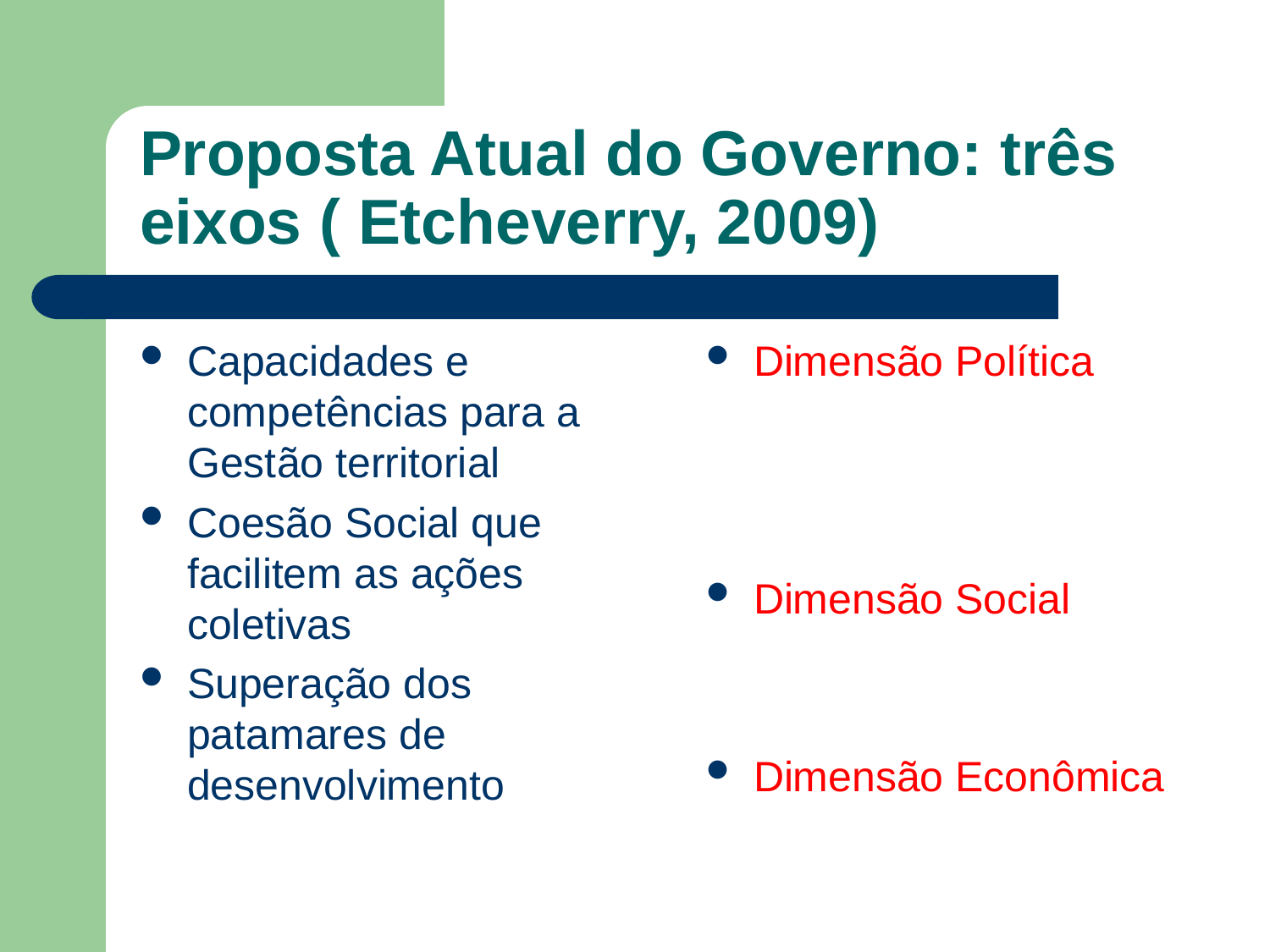

# Proposta Atual do Governo: três eixos ( Etcheverry, 2009)
Capacidades e competências para a Gestão territorial
Coesão Social que facilitem as ações coletivas
Superação dos patamares de desenvolvimento
Dimensão Política

Dimensão Social

Dimensão Econômica